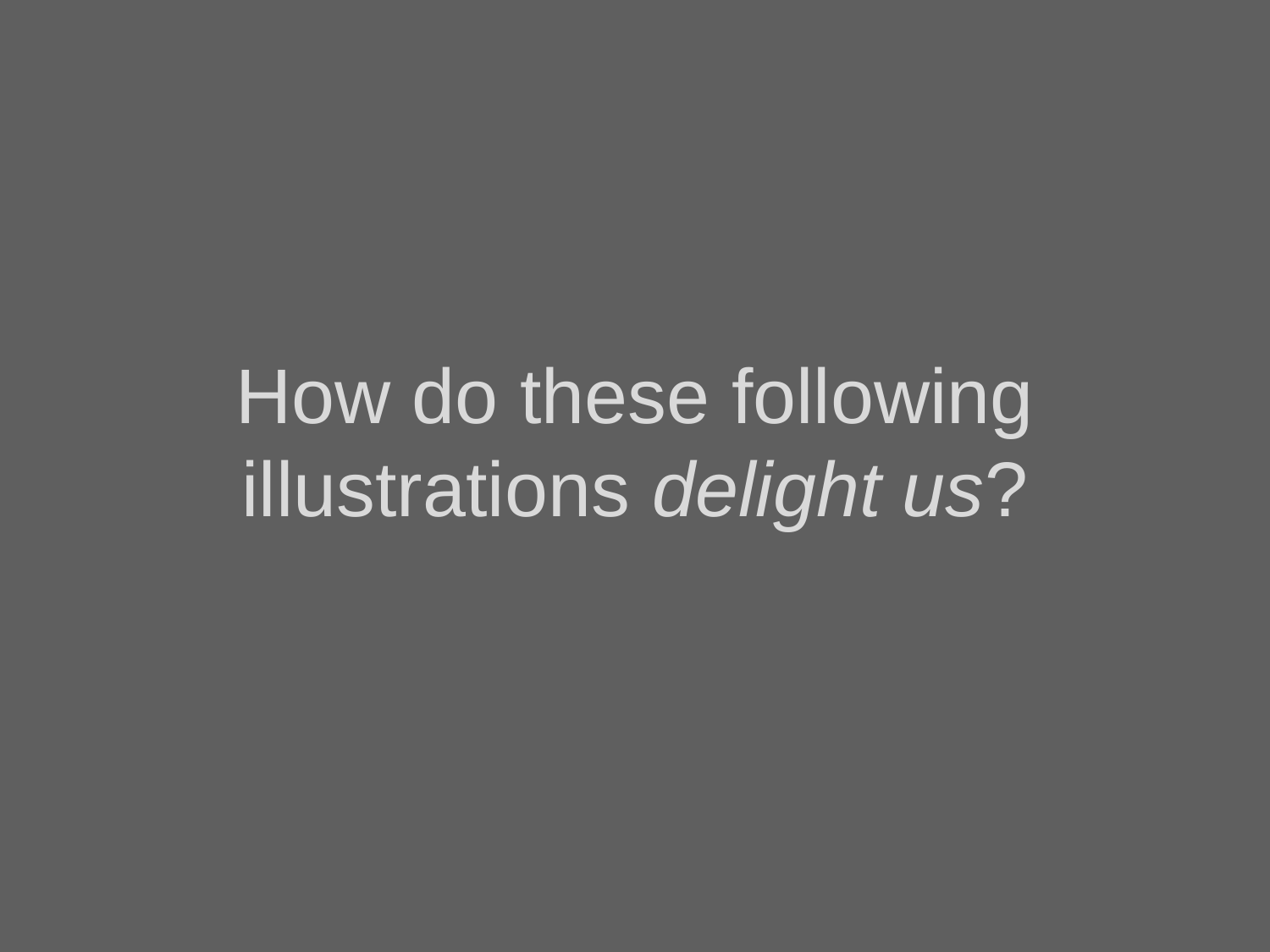

# How do these following illustrations delight us?